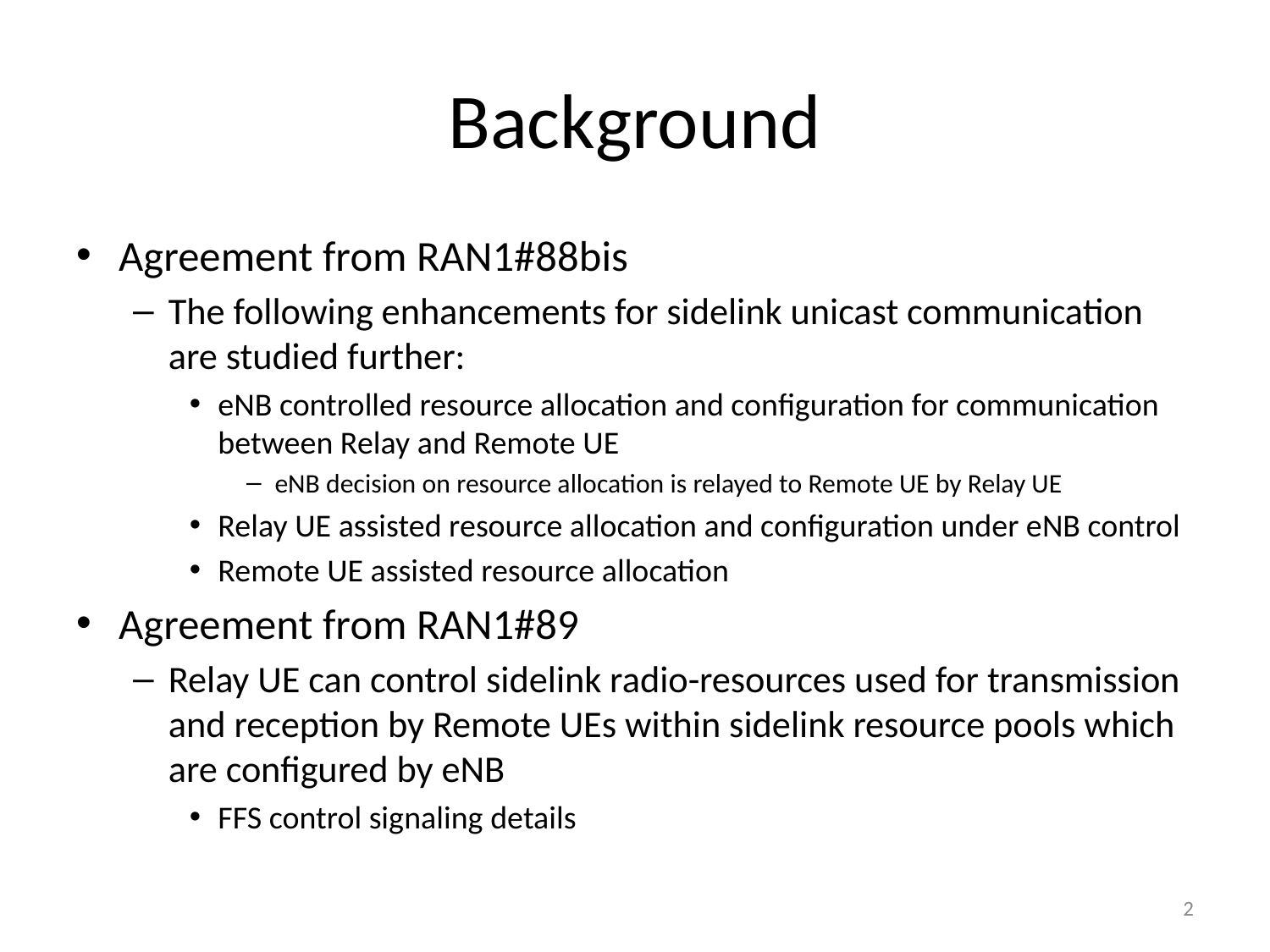

# Background
Agreement from RAN1#88bis
The following enhancements for sidelink unicast communication are studied further:
eNB controlled resource allocation and configuration for communication between Relay and Remote UE
eNB decision on resource allocation is relayed to Remote UE by Relay UE
Relay UE assisted resource allocation and configuration under eNB control
Remote UE assisted resource allocation
Agreement from RAN1#89
Relay UE can control sidelink radio-resources used for transmission and reception by Remote UEs within sidelink resource pools which are configured by eNB
FFS control signaling details
2